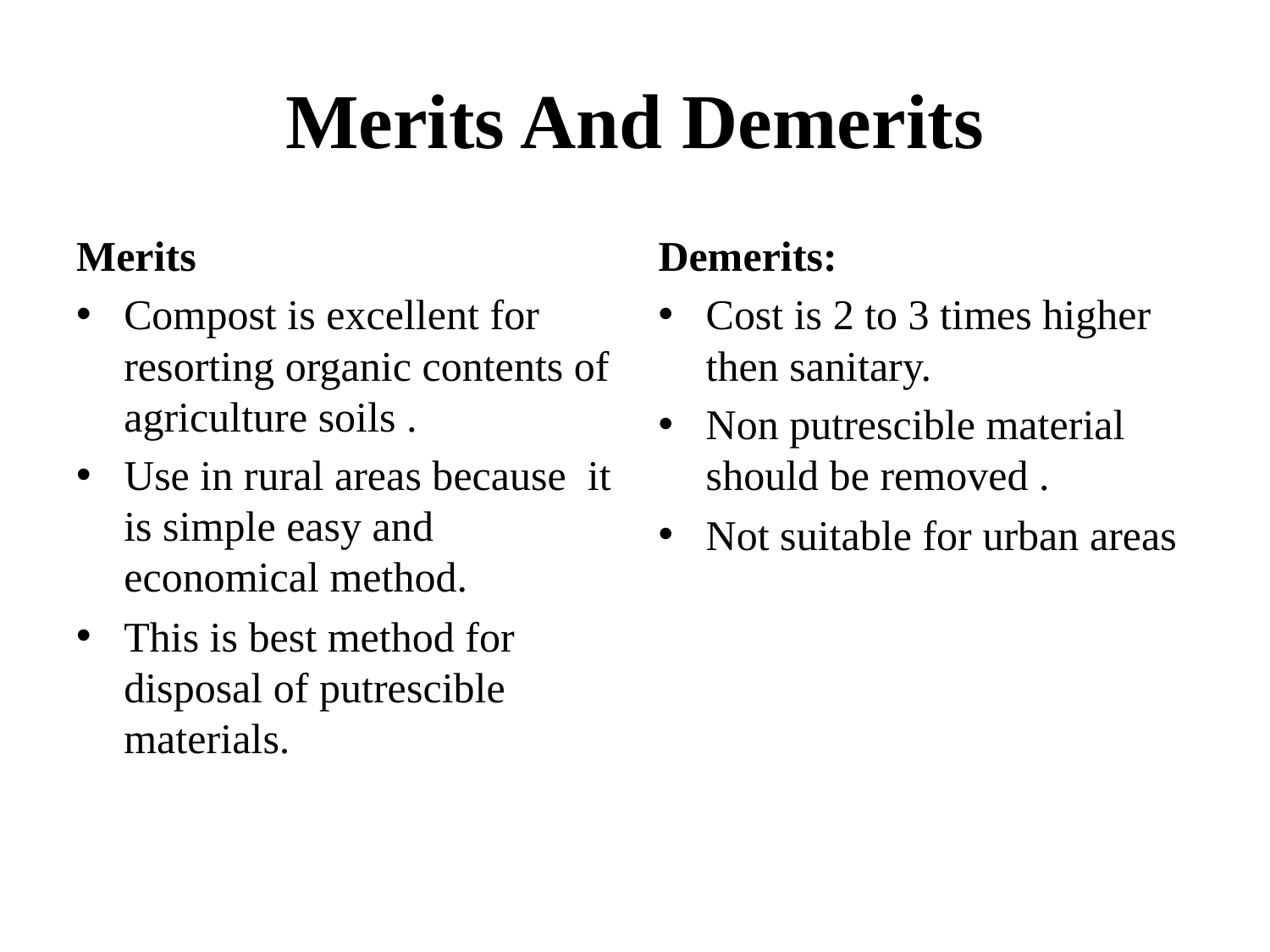

# Merits And Demerits
Merits
Compost is excellent for resorting organic contents of agriculture soils .
Use in rural areas because  it is simple easy and economical method.
This is best method for disposal of putrescible materials.
Demerits:
Cost is 2 to 3 times higher then sanitary.
Non putrescible material should be removed .
Not suitable for urban areas